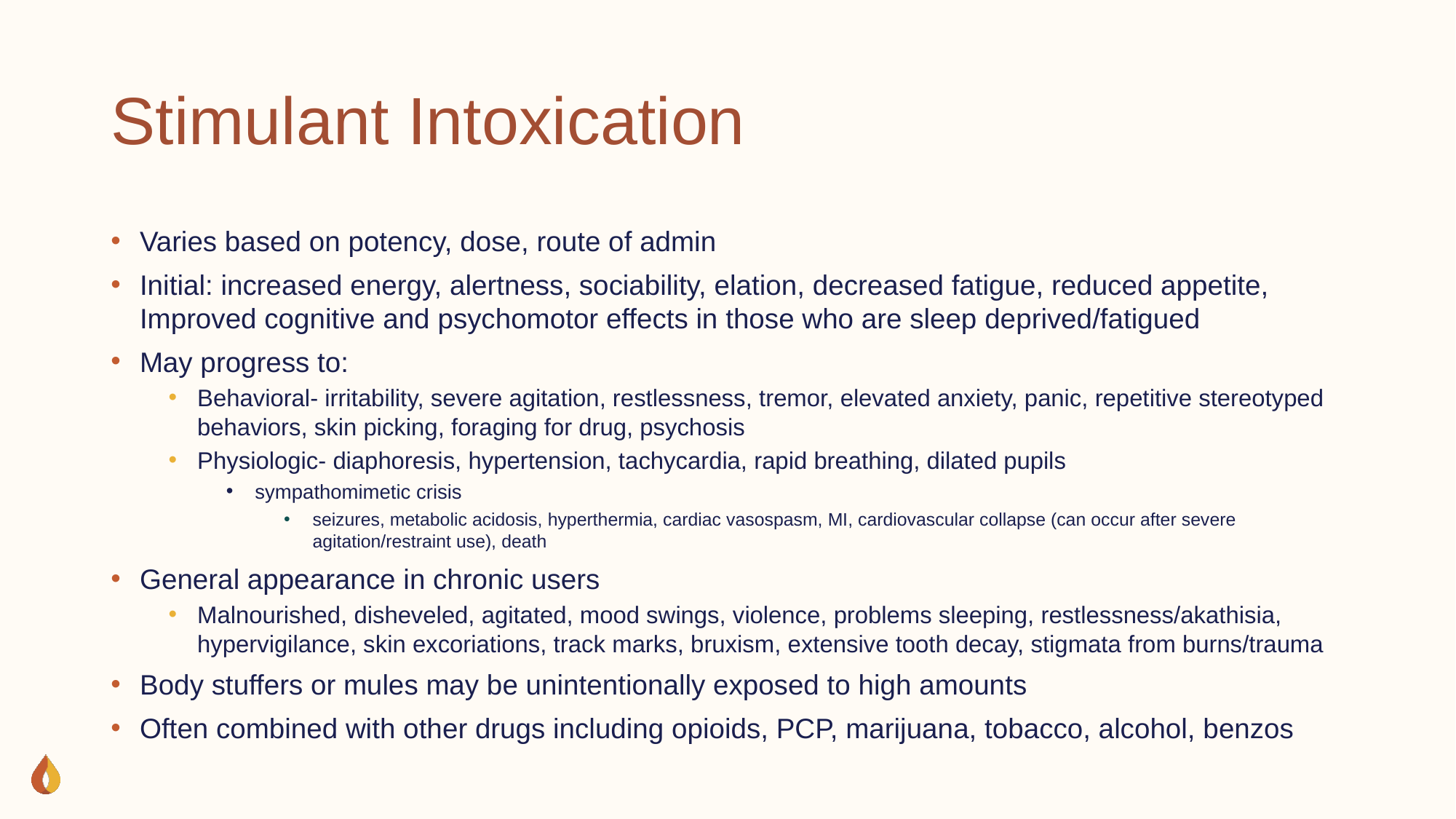

# Stimulant Intoxication
Varies based on potency, dose, route of admin
Initial: increased energy, alertness, sociability, elation, decreased fatigue, reduced appetite, Improved cognitive and psychomotor effects in those who are sleep deprived/fatigued
May progress to:
Behavioral- irritability, severe agitation, restlessness, tremor, elevated anxiety, panic, repetitive stereotyped behaviors, skin picking, foraging for drug, psychosis
Physiologic- diaphoresis, hypertension, tachycardia, rapid breathing, dilated pupils
sympathomimetic crisis
seizures, metabolic acidosis, hyperthermia, cardiac vasospasm, MI, cardiovascular collapse (can occur after severe agitation/restraint use), death
General appearance in chronic users
Malnourished, disheveled, agitated, mood swings, violence, problems sleeping, restlessness/akathisia, hypervigilance, skin excoriations, track marks, bruxism, extensive tooth decay, stigmata from burns/trauma
Body stuffers or mules may be unintentionally exposed to high amounts
Often combined with other drugs including opioids, PCP, marijuana, tobacco, alcohol, benzos